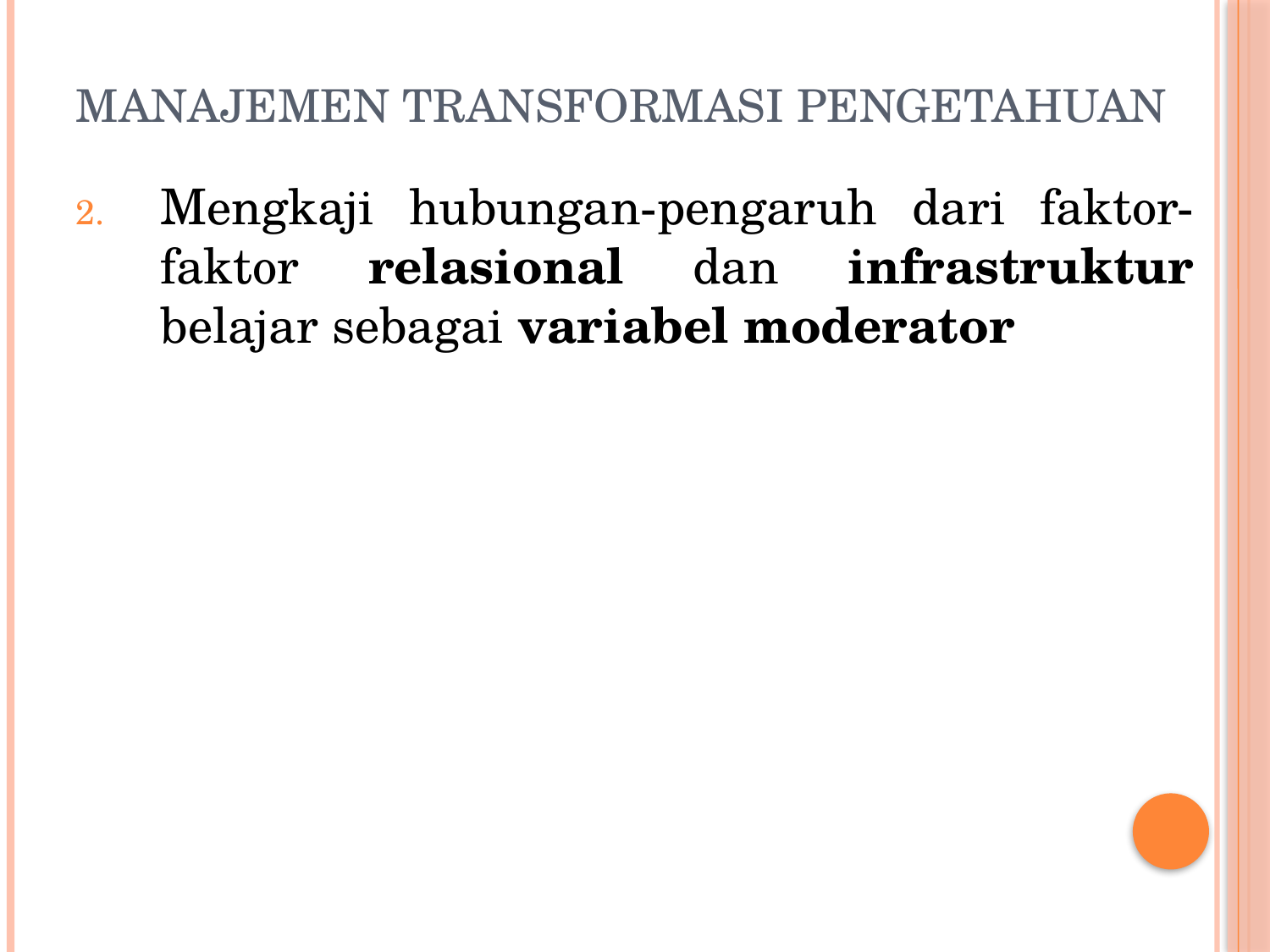

# Manajemen Transformasi Pengetahuan
Mengkaji hubungan-pengaruh dari faktor-faktor relasional dan infrastruktur belajar sebagai variabel moderator